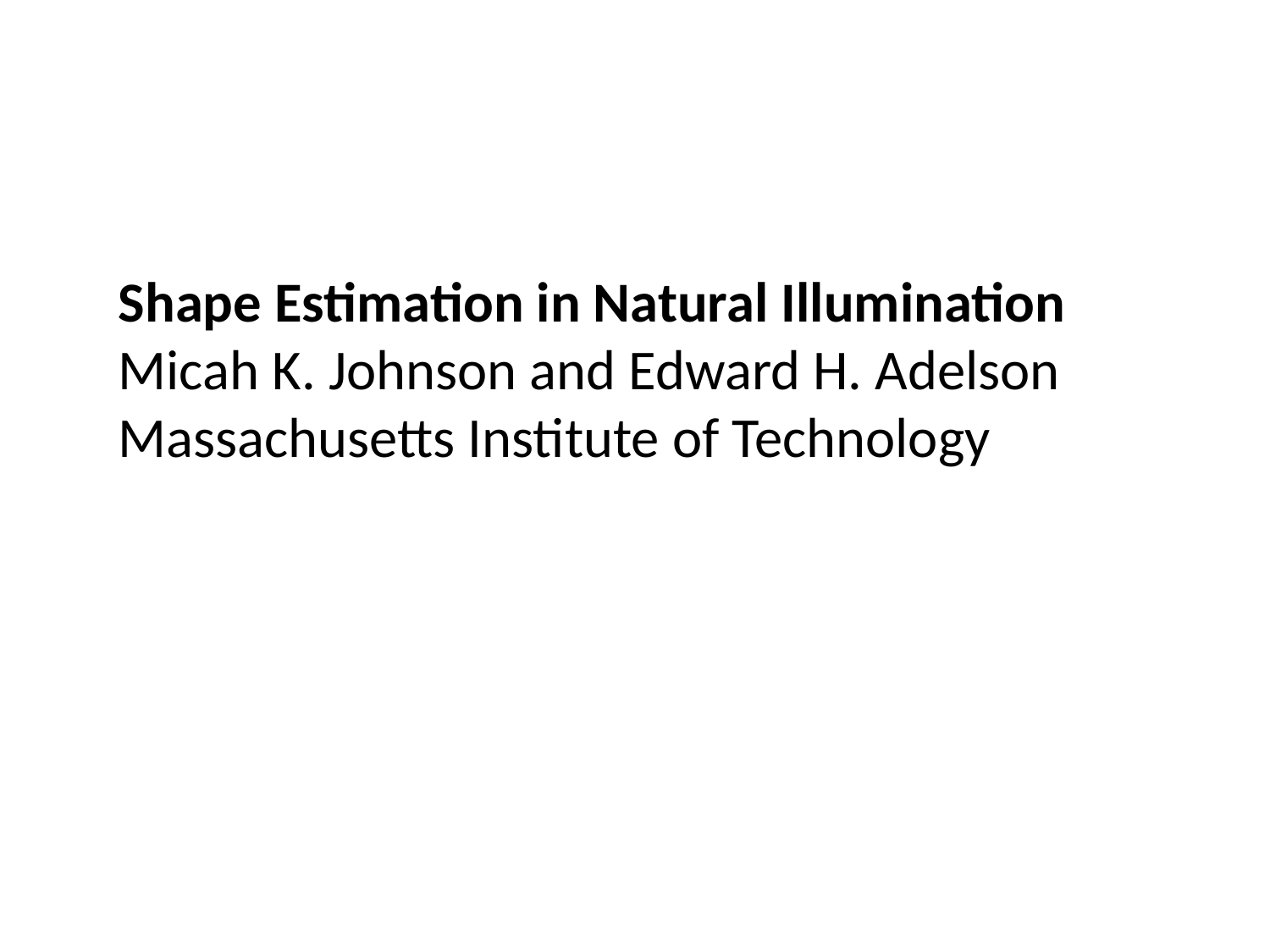

Shape Estimation in Natural Illumination
Micah K. Johnson and Edward H. Adelson
Massachusetts Institute of Technology